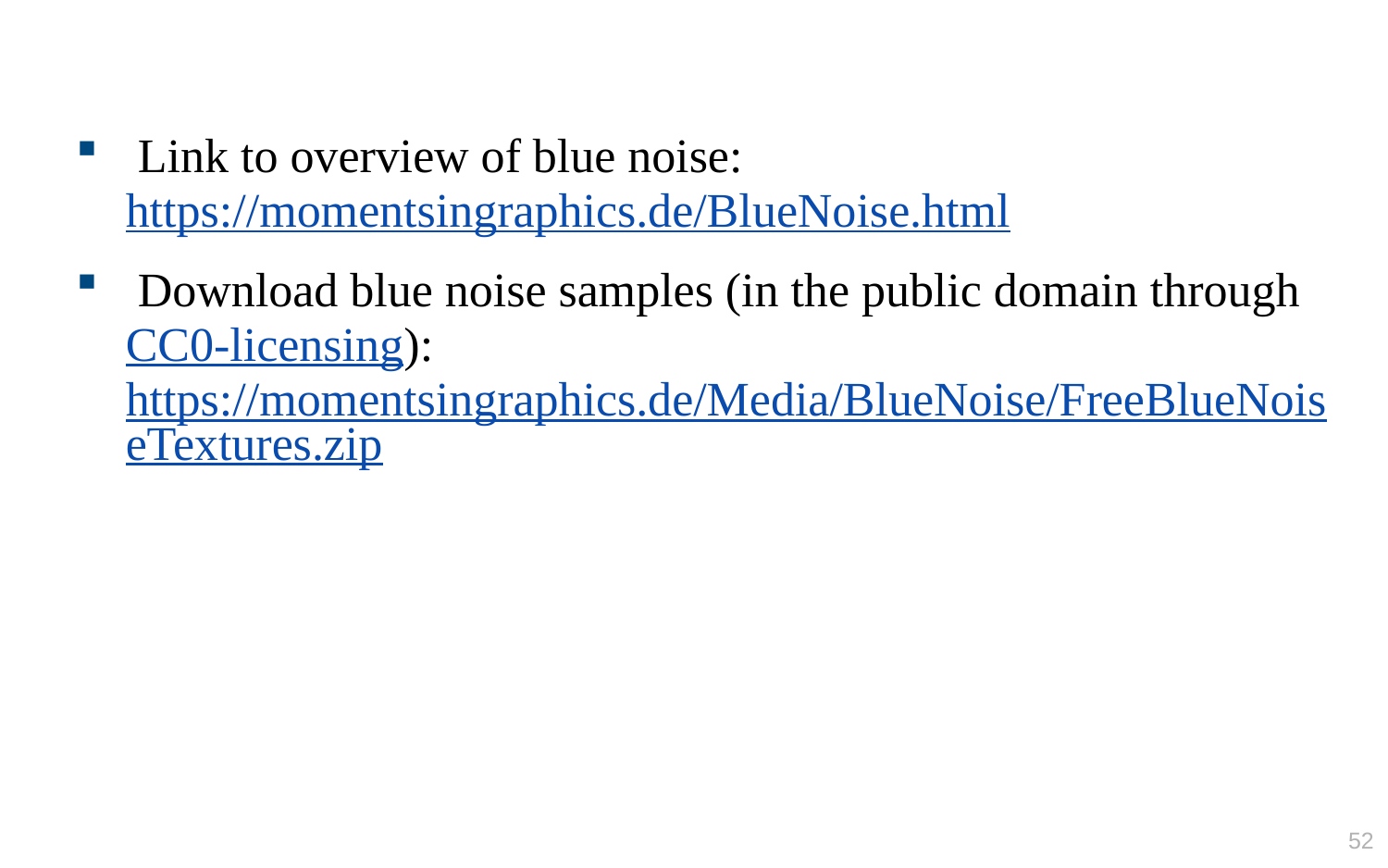

#
 Link to overview of blue noise: https://momentsingraphics.de/BlueNoise.html
 Download blue noise samples (in the public domain through CC0-licensing): https://momentsingraphics.de/Media/BlueNoise/FreeBlueNoiseTextures.zip
52